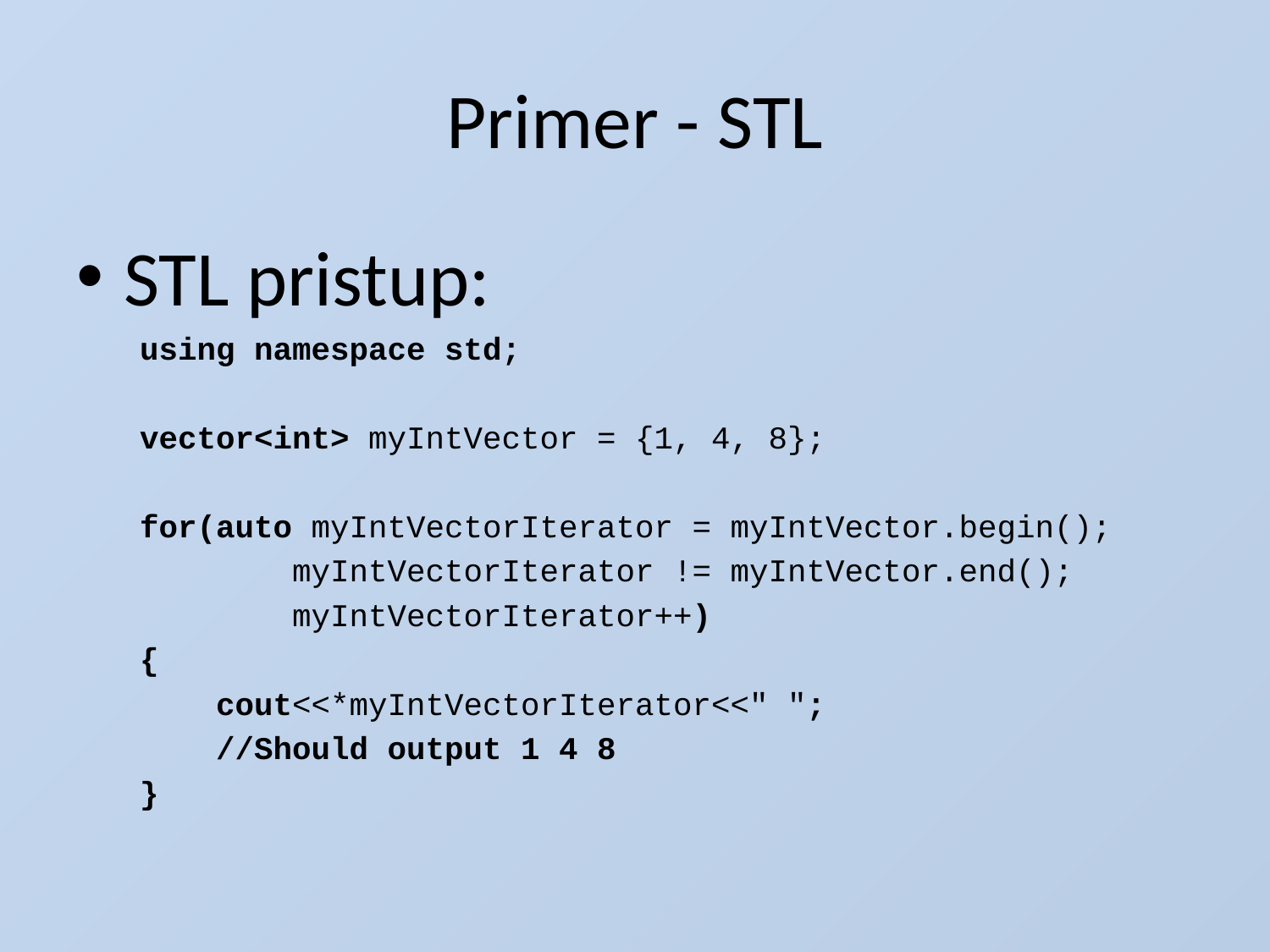

# Primer - STL
STL pristup:
using namespace std;

vector<int> myIntVector = {1, 4, 8};

for(auto myIntVectorIterator = myIntVector.begin();
        myIntVectorIterator != myIntVector.end();
        myIntVectorIterator++)
{
    cout<<*myIntVectorIterator<<" ";
    //Should output 1 4 8
}